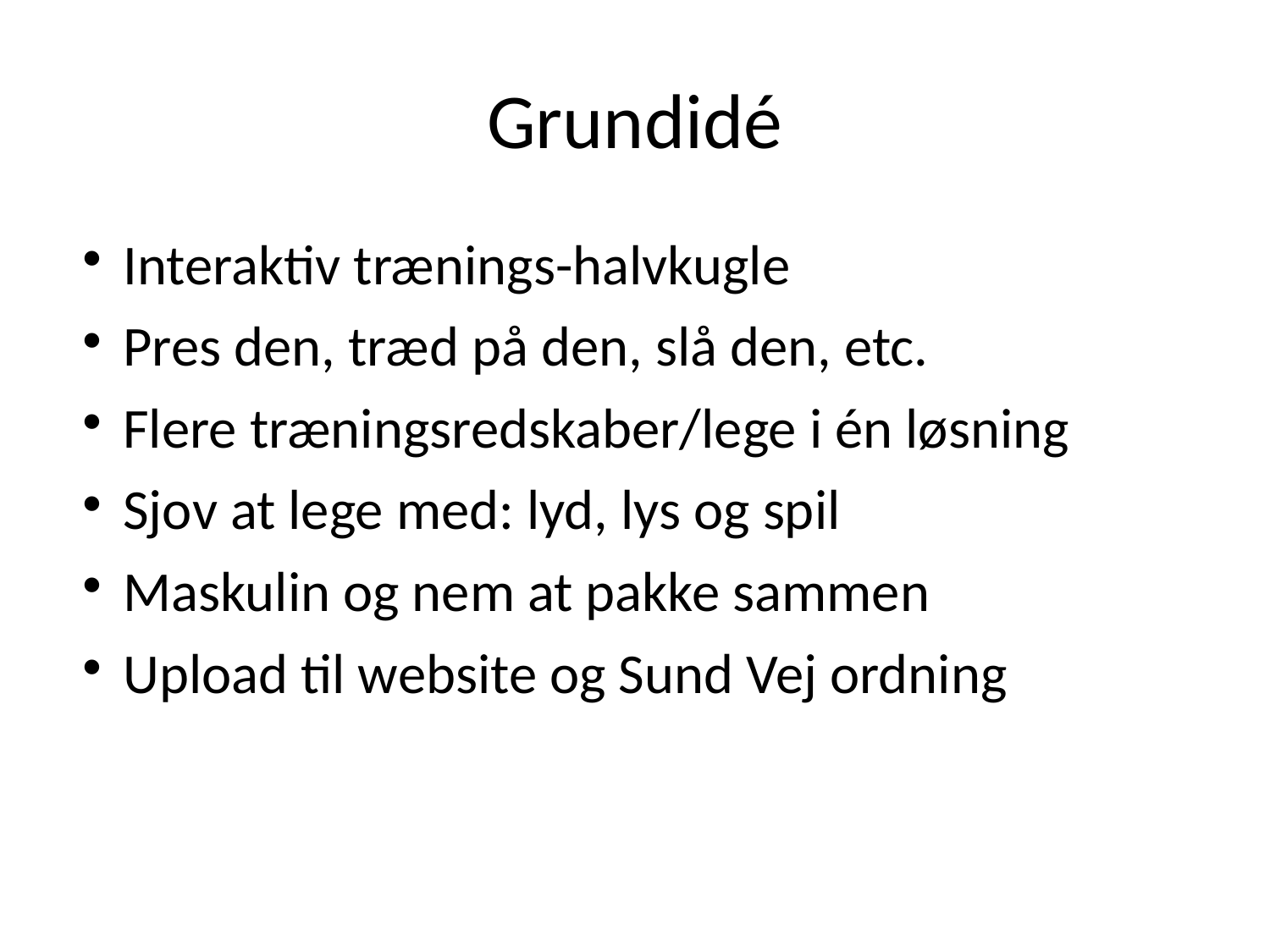

# Grundidé
Interaktiv trænings-halvkugle
Pres den, træd på den, slå den, etc.
Flere træningsredskaber/lege i én løsning
Sjov at lege med: lyd, lys og spil
Maskulin og nem at pakke sammen
Upload til website og Sund Vej ordning